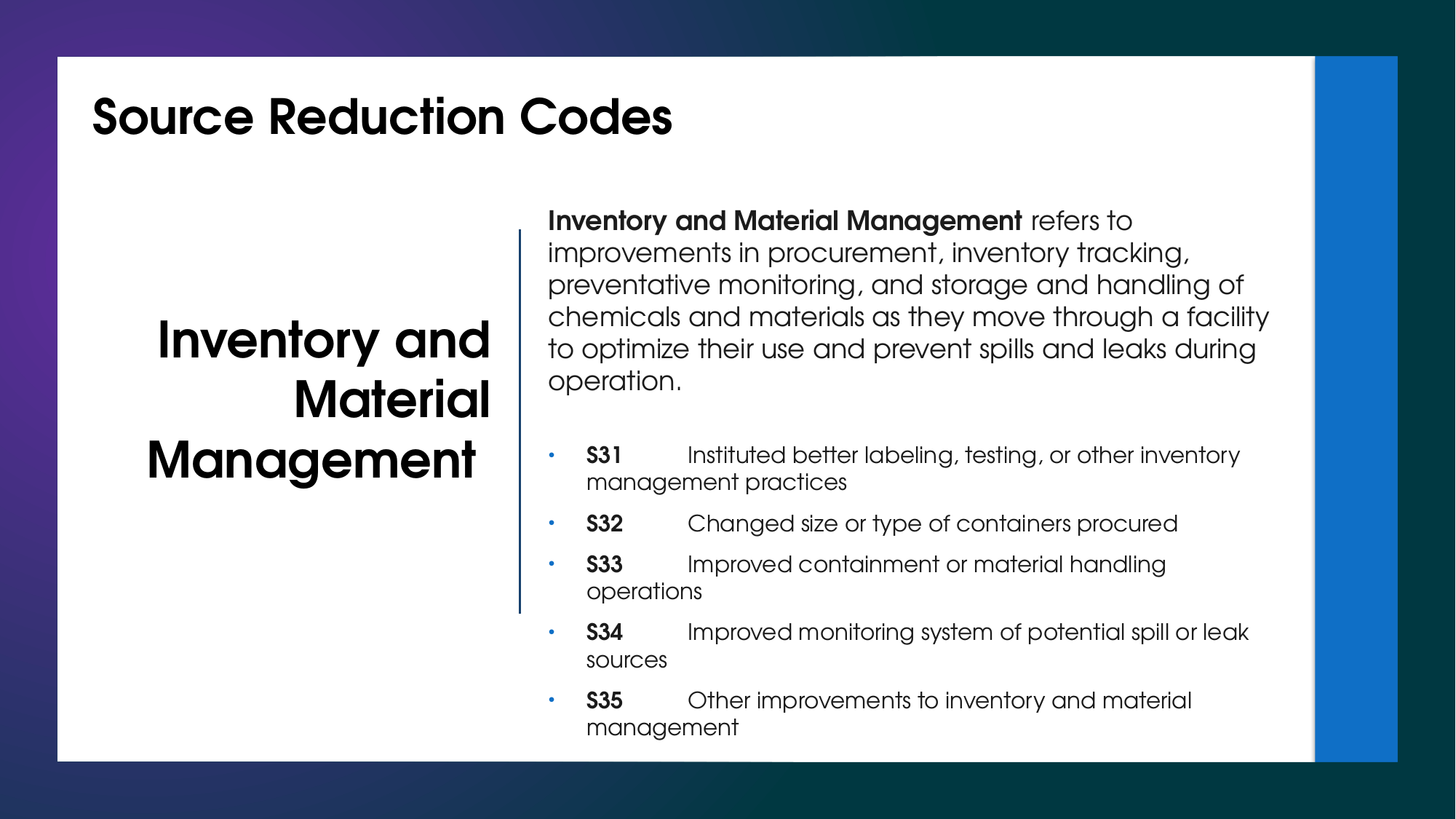

15

# Source Reduction Codes
Inventory and Material Management refers to improvements in procurement, inventory tracking, preventative monitoring, and storage and handling of chemicals and materials as they move through a facility to optimize their use and prevent spills and leaks during operation.

S31 	Instituted better labeling, testing, or other inventory 		management practices
S32	Changed size or type of containers procured
S33 	Improved containment or material handling 				operations
S34 	Improved monitoring system of potential spill or leak 		sources
S35 	Other improvements to inventory and material 			management
Inventory and Material Management